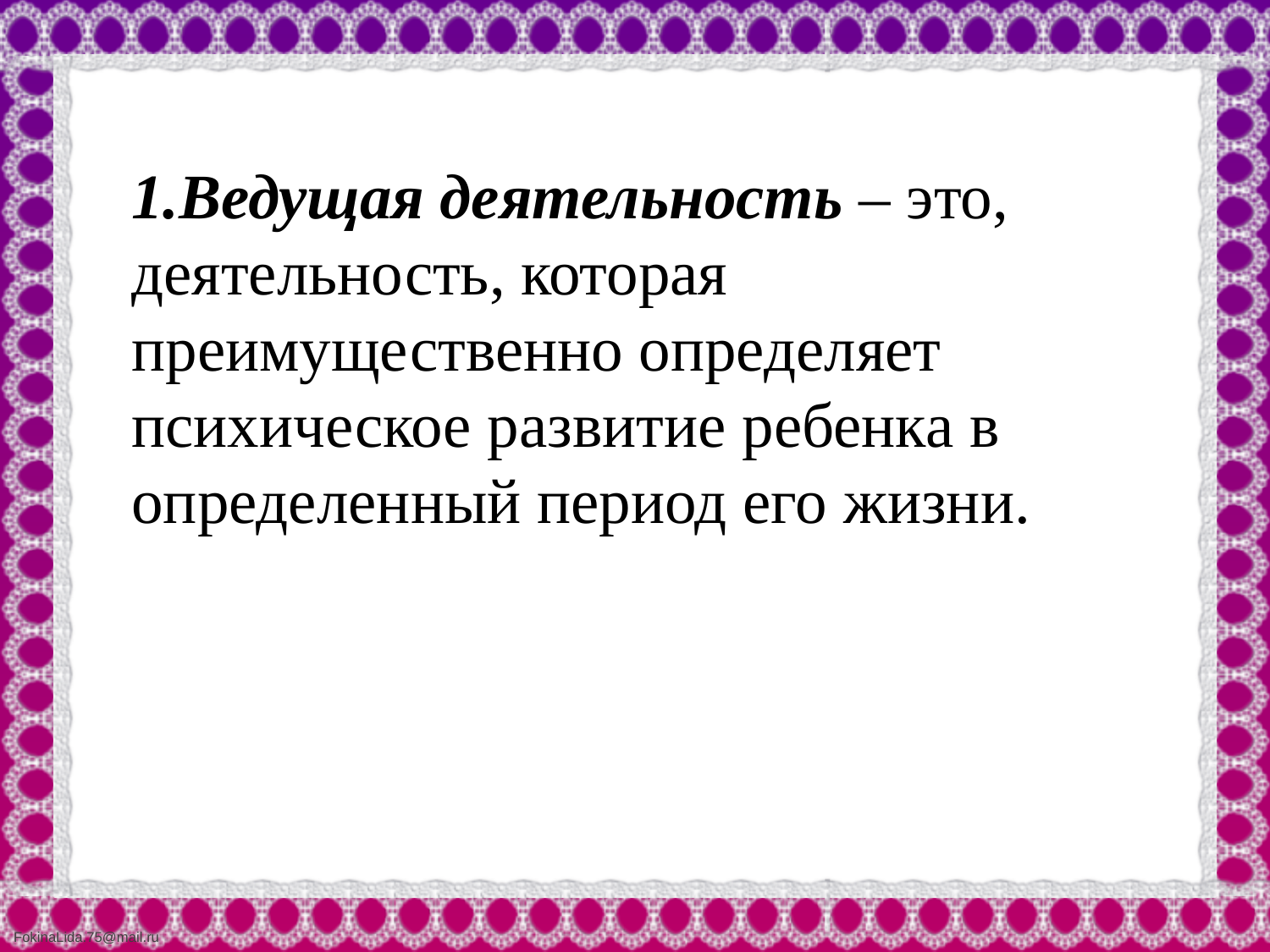

1.Ведущая деятельность – это, деятельность, которая преимущественно определяет психическое развитие ребенка в определенный период его жизни.